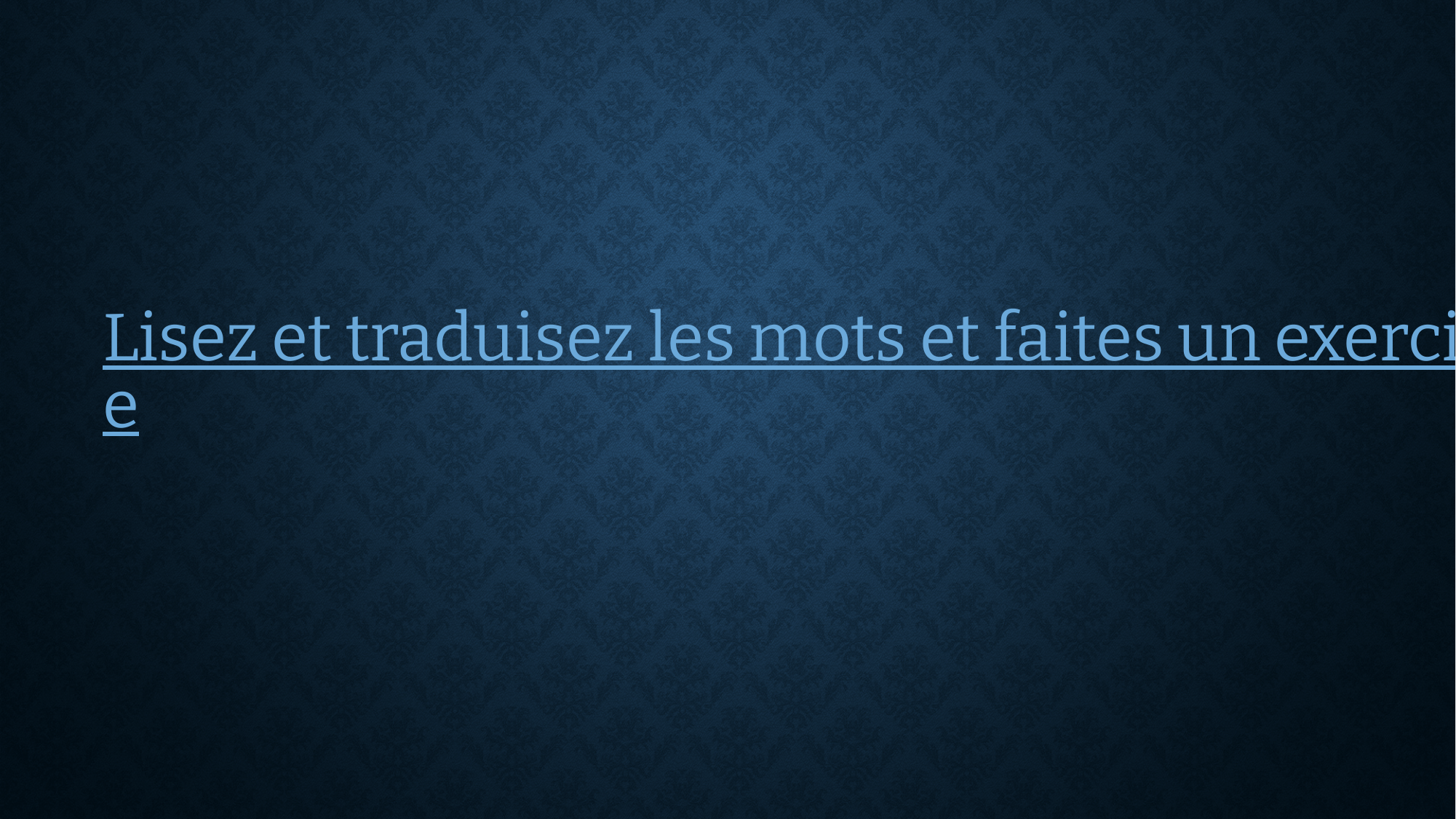

Lisez et traduisez les mots et faites un exercice